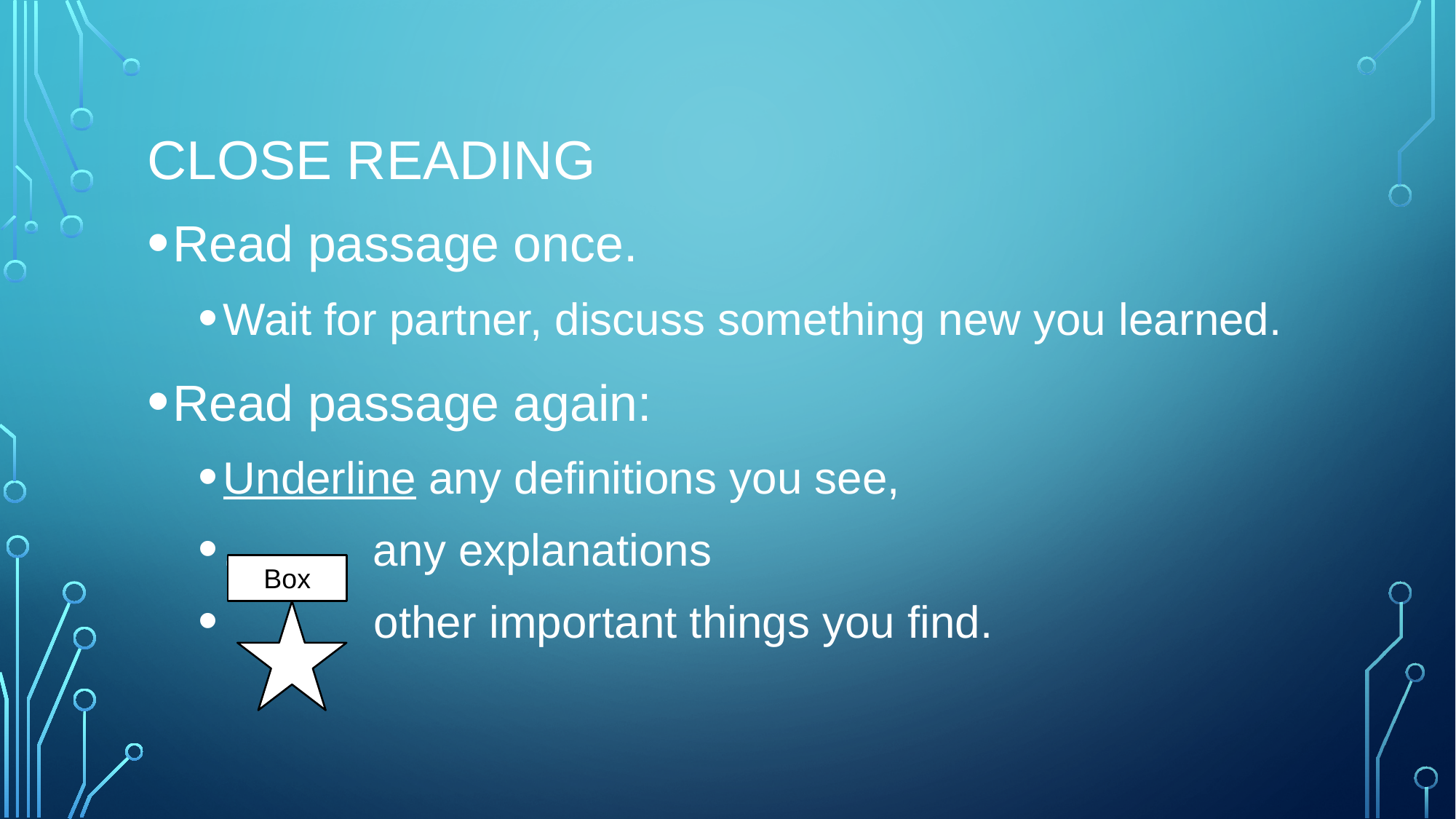

# Close reading
Read passage once.
Wait for partner, discuss something new you learned.
Read passage again:
Underline any definitions you see,
.           any explanations
            other important things you find.

Box